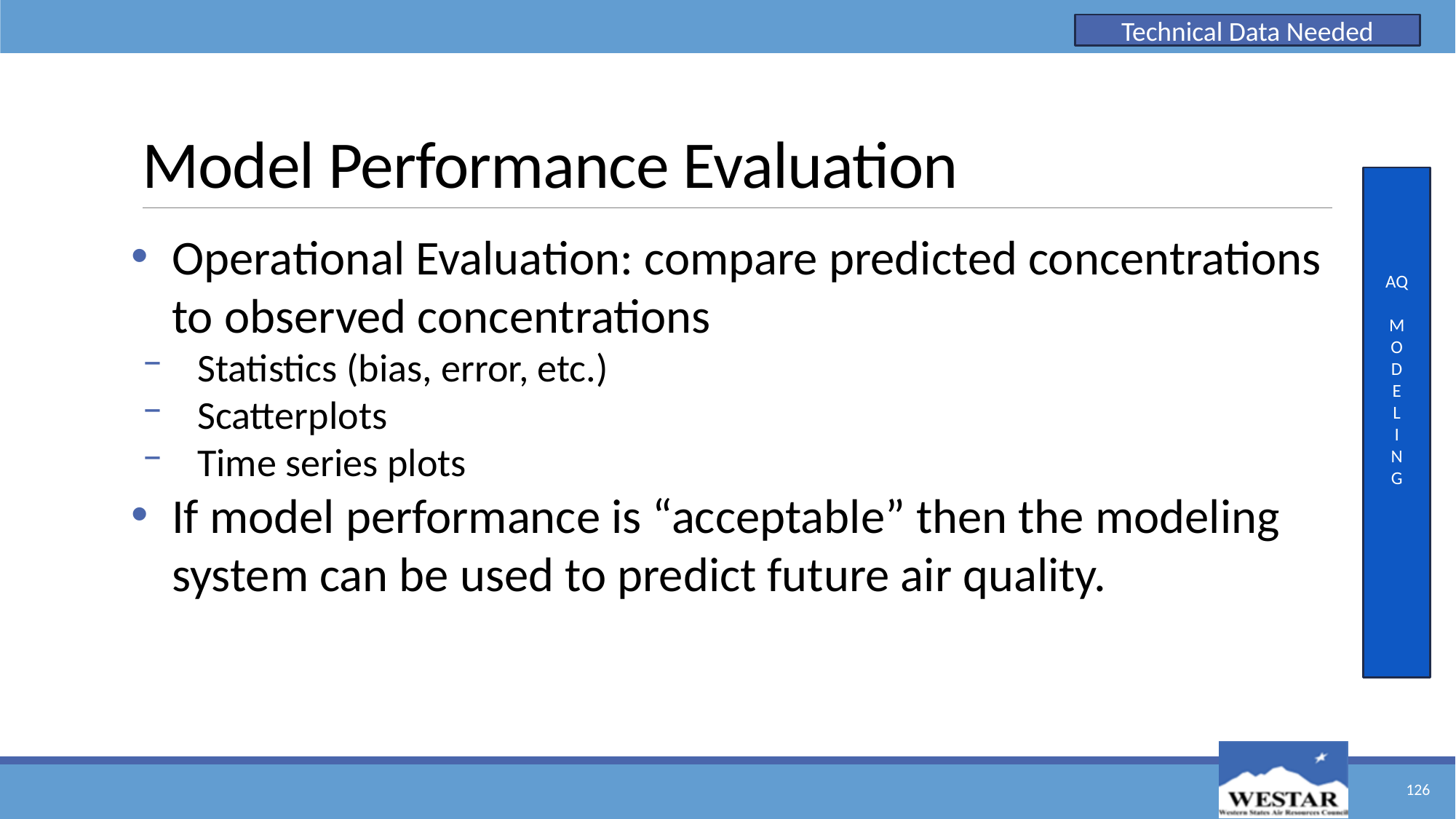

Technical Data Needed
# Model Performance Evaluation
AQ

M
O
D
E
L
I
N
G

Operational Evaluation: compare predicted concentrations to observed concentrations
Statistics (bias, error, etc.)
Scatterplots
Time series plots
If model performance is “acceptable” then the modeling system can be used to predict future air quality.
126